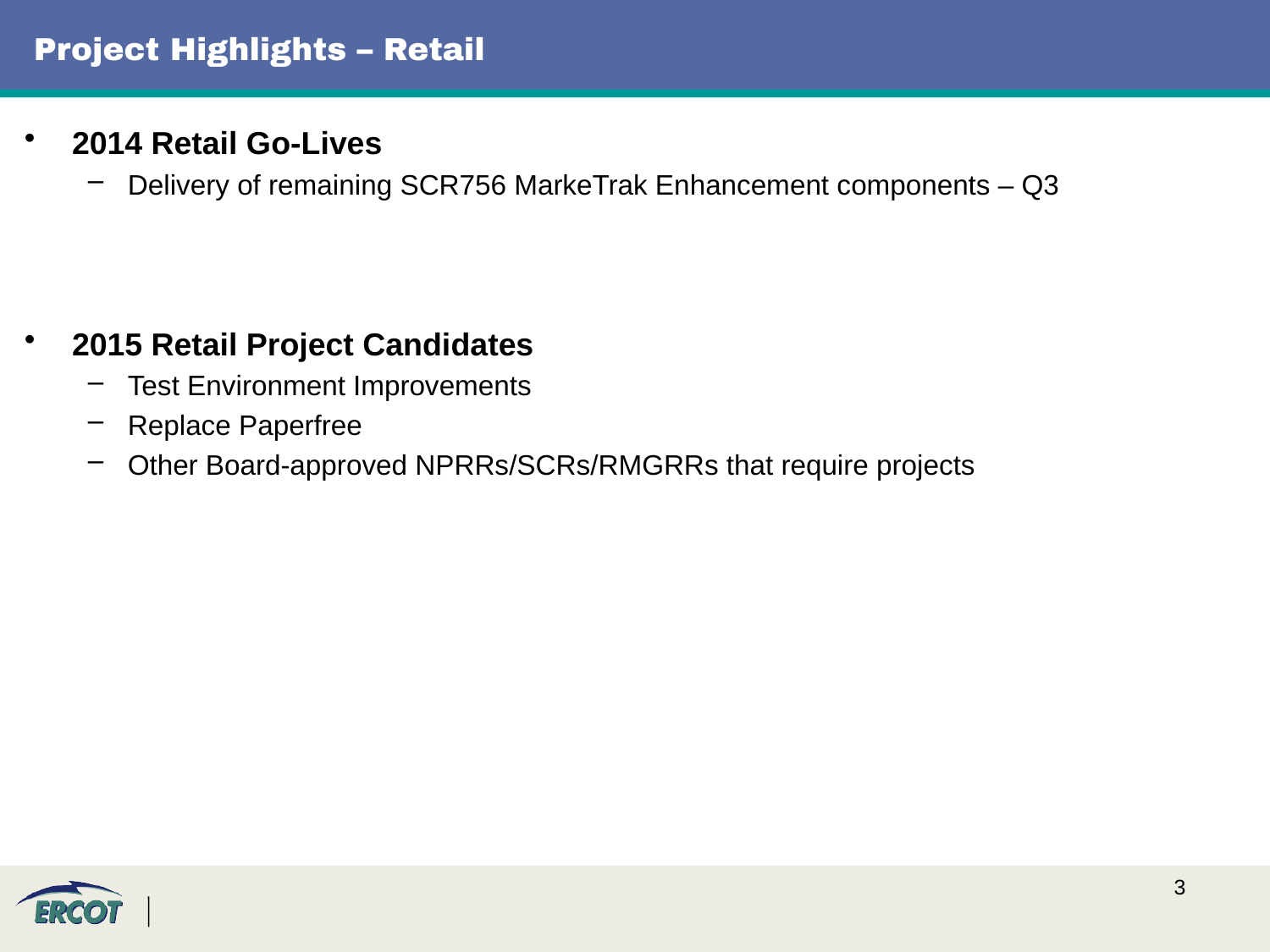

# Project Highlights – Retail
2014 Retail Go-Lives
Delivery of remaining SCR756 MarkeTrak Enhancement components – Q3

2015 Retail Project Candidates
Test Environment Improvements
Replace Paperfree
Other Board-approved NPRRs/SCRs/RMGRRs that require projects